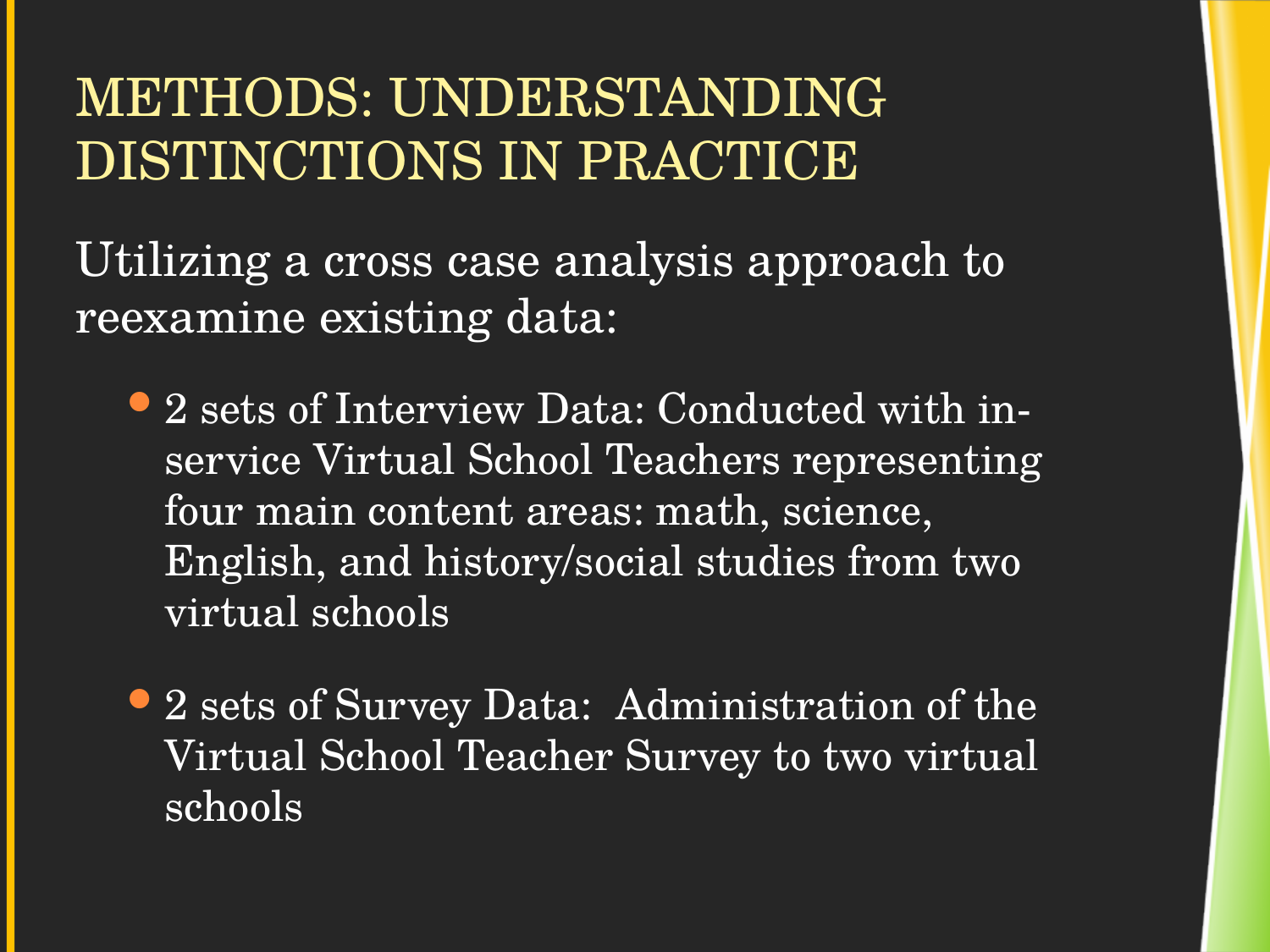

# Methods: Understanding Distinctions in Practice
Utilizing a cross case analysis approach to reexamine existing data:
2 sets of Interview Data: Conducted with in-service Virtual School Teachers representing four main content areas: math, science, English, and history/social studies from two virtual schools

2 sets of Survey Data:  Administration of the Virtual School Teacher Survey to two virtual schools